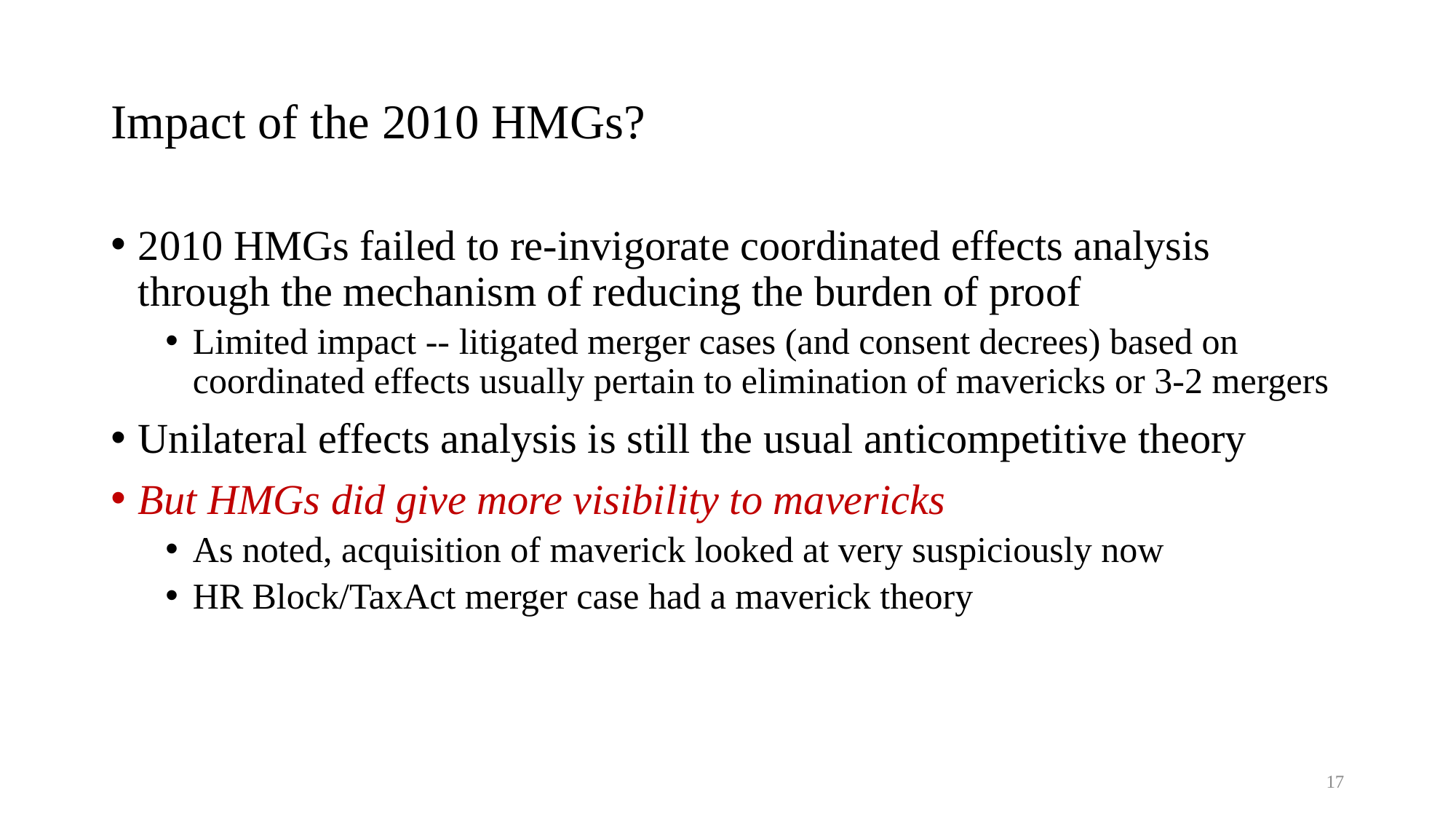

# Impact of the 2010 HMGs?
2010 HMGs failed to re-invigorate coordinated effects analysis through the mechanism of reducing the burden of proof
Limited impact -- litigated merger cases (and consent decrees) based on coordinated effects usually pertain to elimination of mavericks or 3-2 mergers
Unilateral effects analysis is still the usual anticompetitive theory
But HMGs did give more visibility to mavericks
As noted, acquisition of maverick looked at very suspiciously now
HR Block/TaxAct merger case had a maverick theory

17